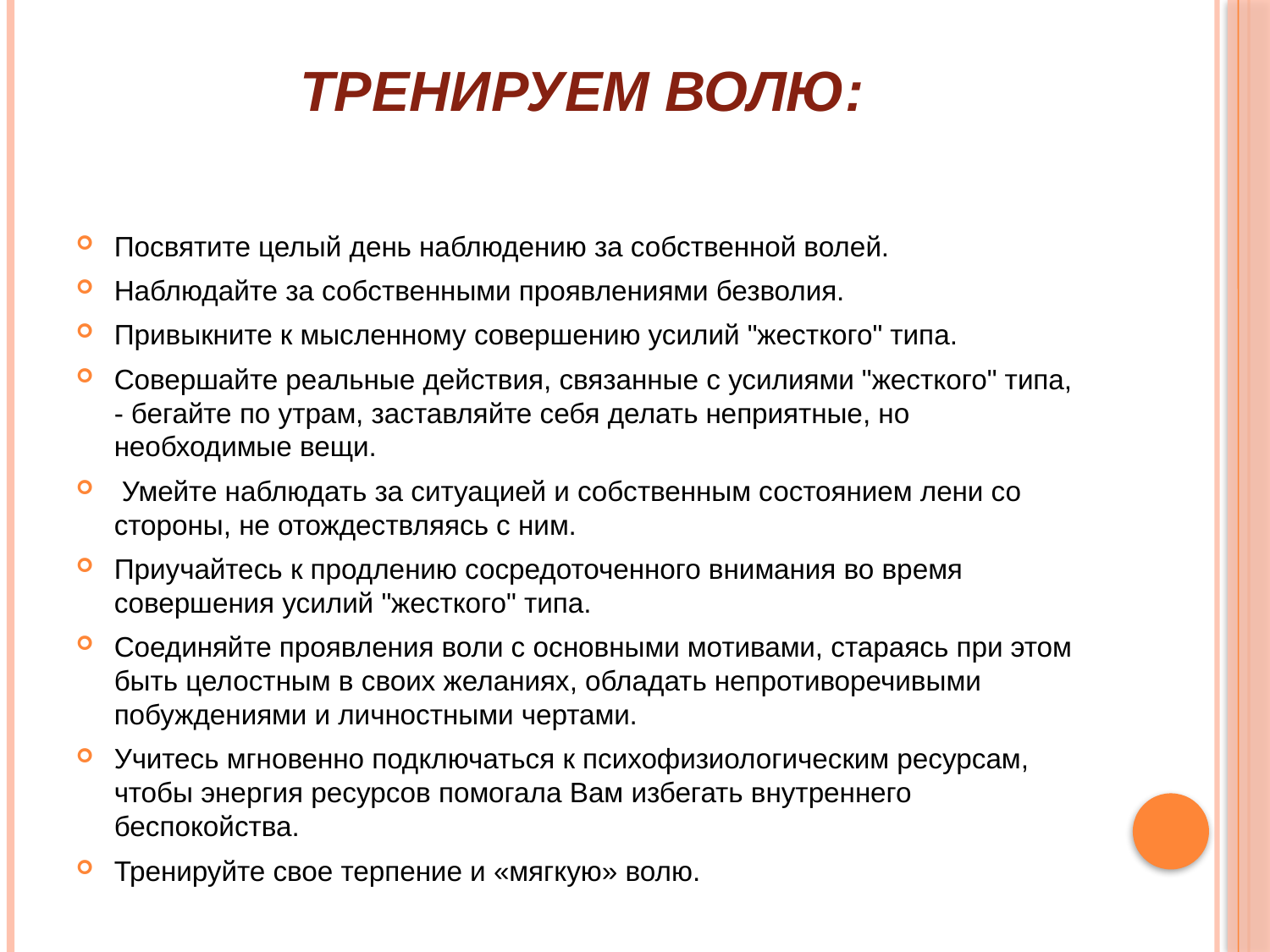

# Тренируем волю:
Посвятите целый день наблюдению за собственной волей.
Наблюдайте за собственными проявлениями безволия.
Привыкните к мысленному совершению усилий "жесткого" типа.
Совершайте реальные действия, связанные с усилиями "жесткого" типа, - бегайте по утрам, заставляйте себя делать неприятные, но необходимые вещи.
 Умейте наблюдать за ситуацией и собственным состоянием лени со стороны, не отождествляясь с ним.
Приучайтесь к продлению сосредоточенного внимания во время совершения усилий "жесткого" типа.
Соединяйте проявления воли с основными мотивами, стараясь при этом быть целостным в своих желаниях, обладать непротиворечивыми побуждениями и личностными чертами.
Учитесь мгновенно подключаться к психофизиологическим ресурсам, чтобы энергия ресурсов помогала Вам избегать внутреннего беспокойства.
Тренируйте свое терпение и «мягкую» волю.